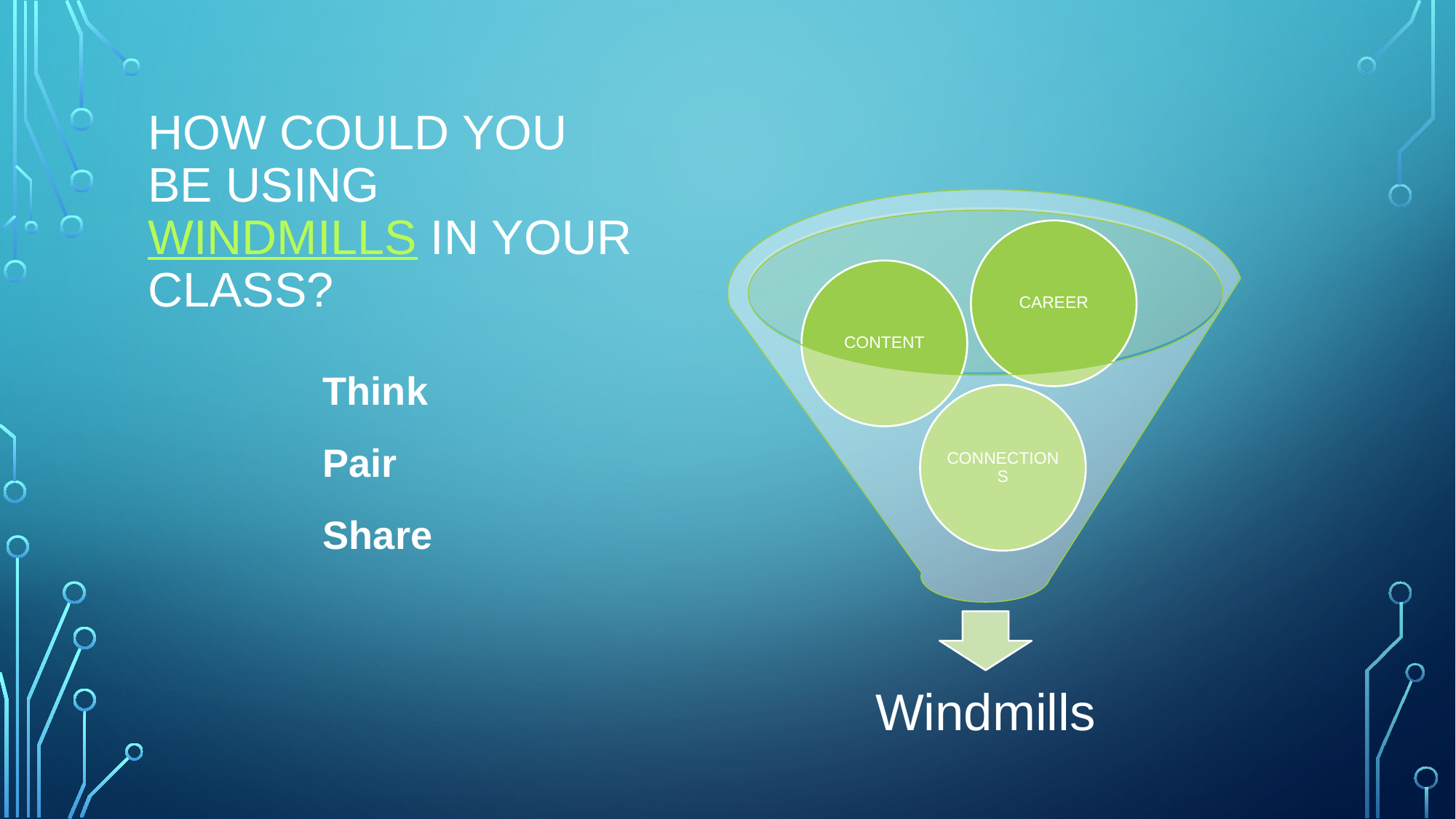

# How could you be using WINDMILLS in your class?
Windmills
CONNECTIONS
CONTENT
CAREER
Think
Pair
Share